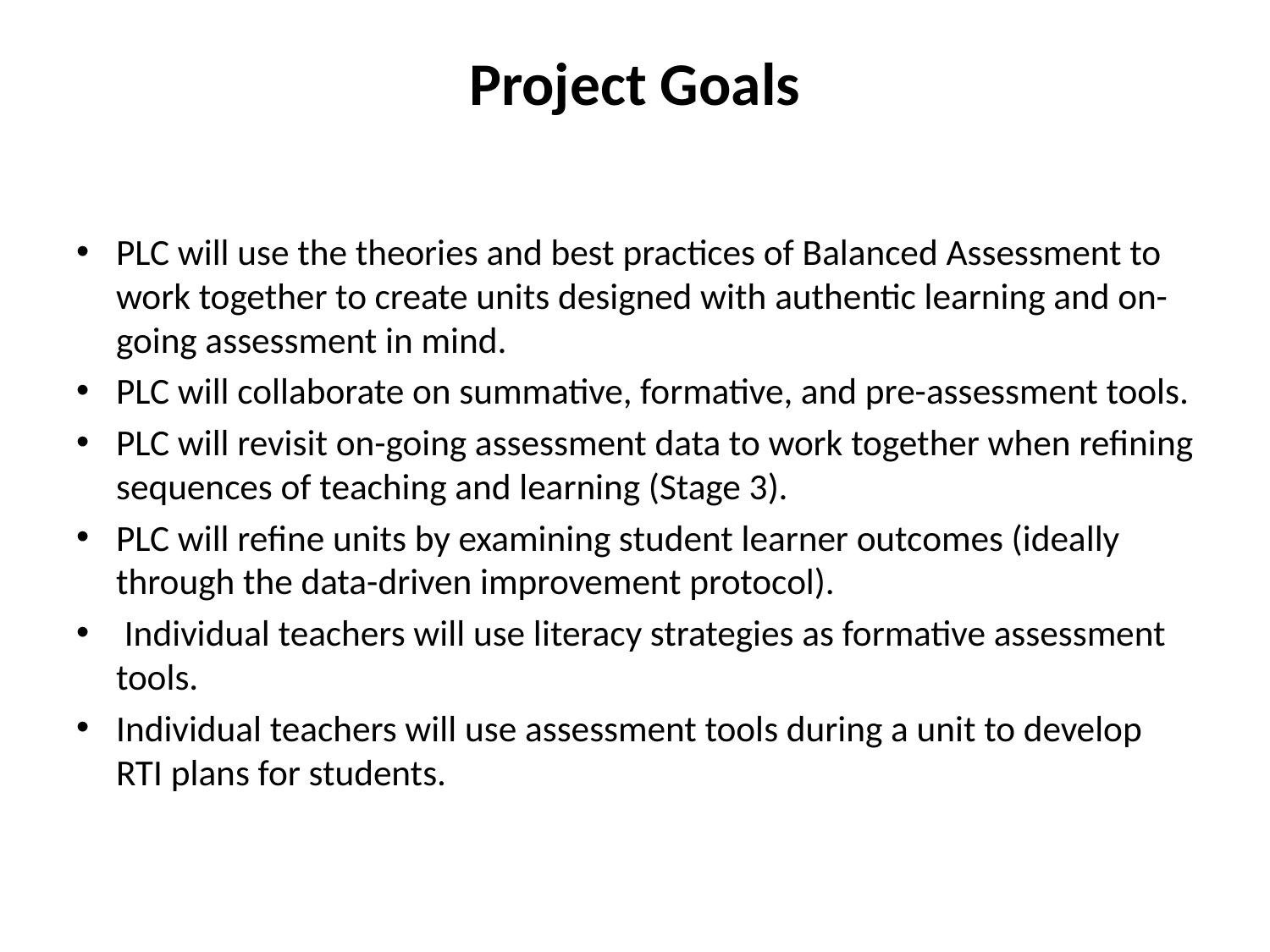

# Project Goals
PLC will use the theories and best practices of Balanced Assessment to work together to create units designed with authentic learning and on-going assessment in mind.
PLC will collaborate on summative, formative, and pre-assessment tools.
PLC will revisit on-going assessment data to work together when refining sequences of teaching and learning (Stage 3).
PLC will refine units by examining student learner outcomes (ideally through the data-driven improvement protocol).
 Individual teachers will use literacy strategies as formative assessment tools.
Individual teachers will use assessment tools during a unit to develop RTI plans for students.